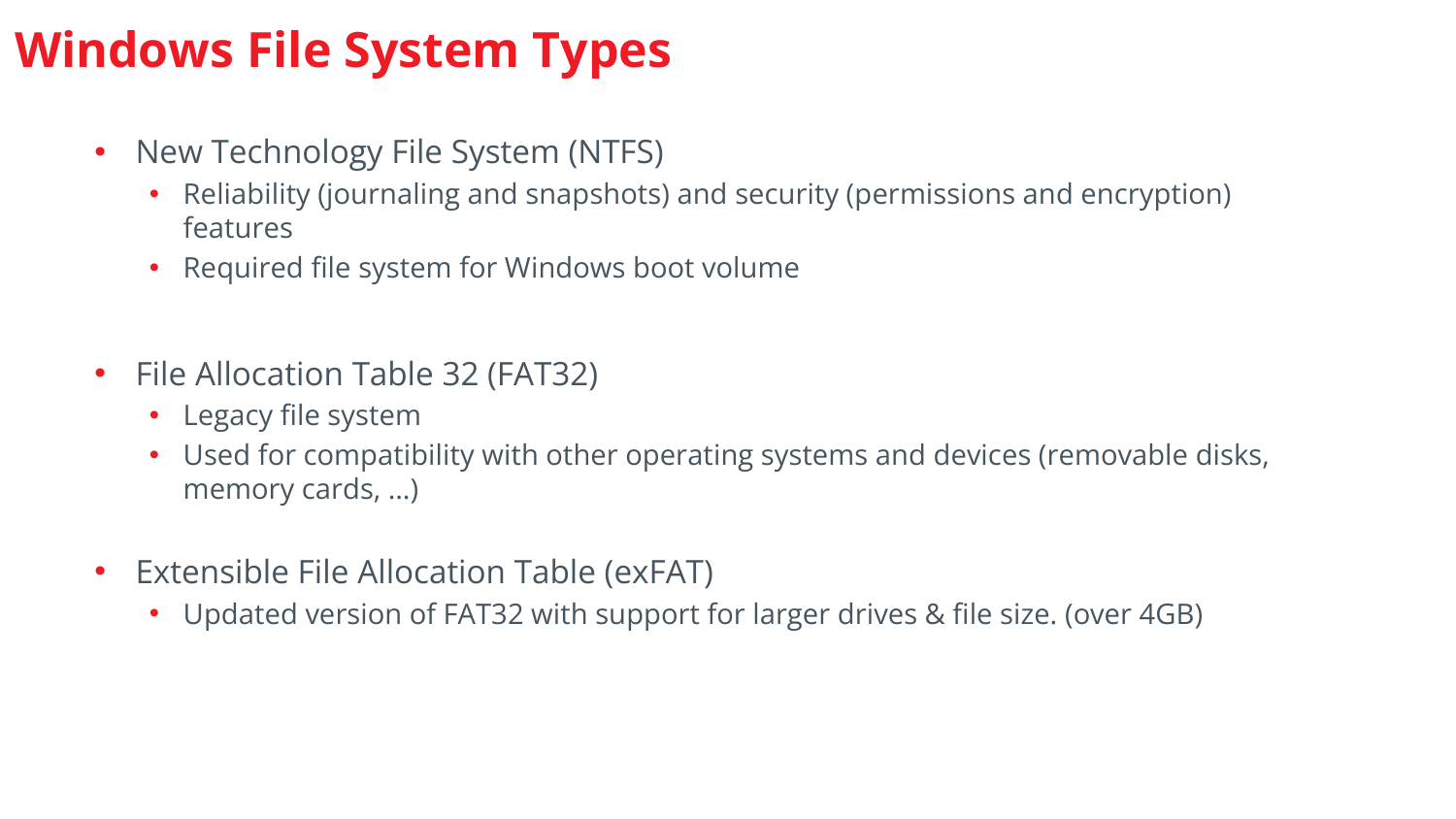

# Windows File System Types
New Technology File System (NTFS)
Reliability (journaling and snapshots) and security (permissions and encryption) features
Required file system for Windows boot volume

File Allocation Table 32 (FAT32)
Legacy file system
Used for compatibility with other operating systems and devices (removable disks, memory cards, …)

Extensible File Allocation Table (exFAT)
Updated version of FAT32 with support for larger drives & file size. (over 4GB)